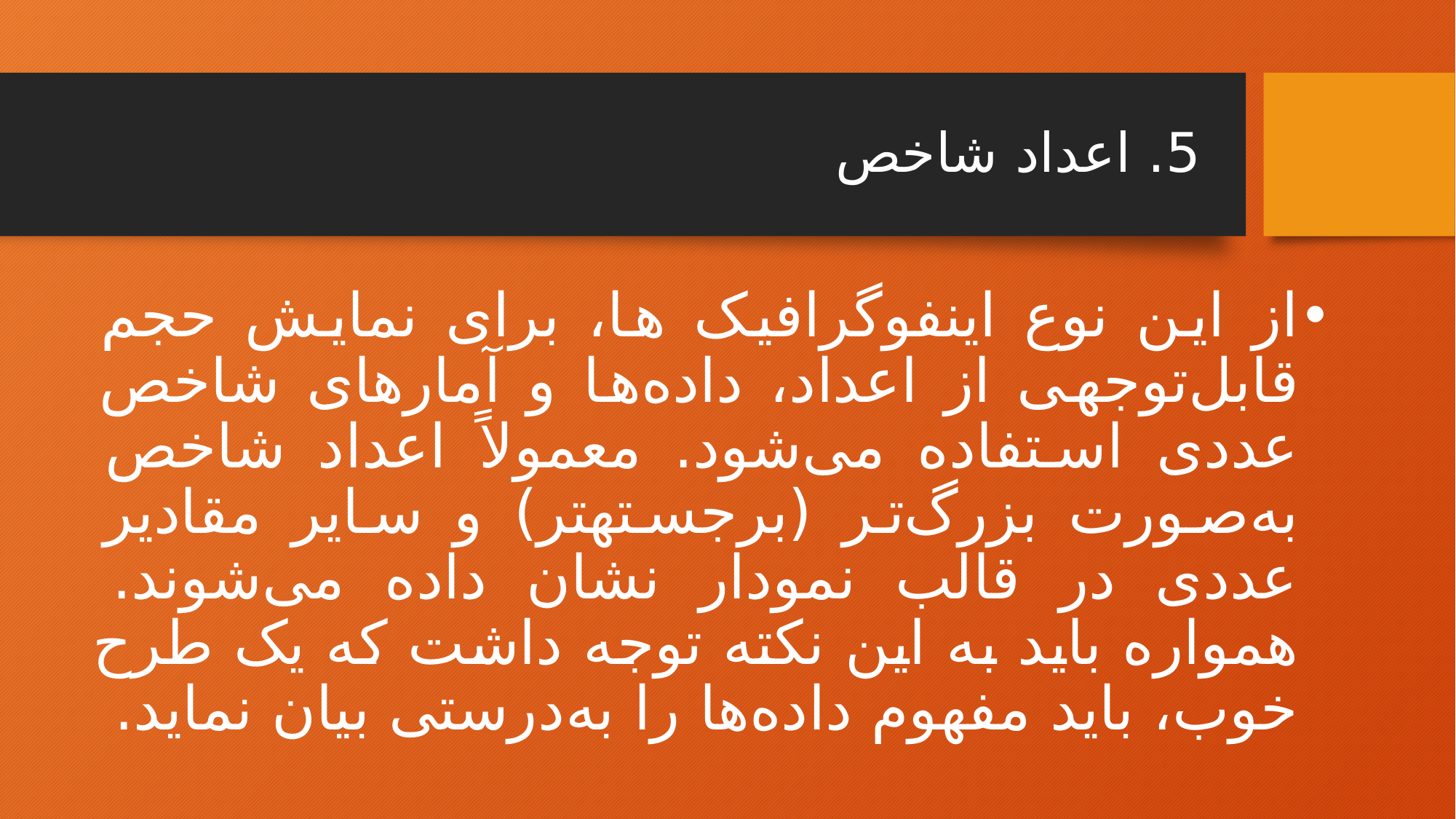

# 5. اعداد شاخص
از این نوع اینفوگرافیک ها، برای نمایش حجم قابل‌توجهی از اعداد، داده‌ها و آمارهای شاخص عددی استفاده می‌شود. معمولاً اعداد شاخص به‌صورت بزرگ‌تر (برجسته‎تر) و سایر مقادیر عددی در قالب نمودار نشان داده می‌شوند. همواره باید به این نکته توجه داشت که یک طرح خوب، باید مفهوم داده‌ها را به‌درستی بیان نماید.